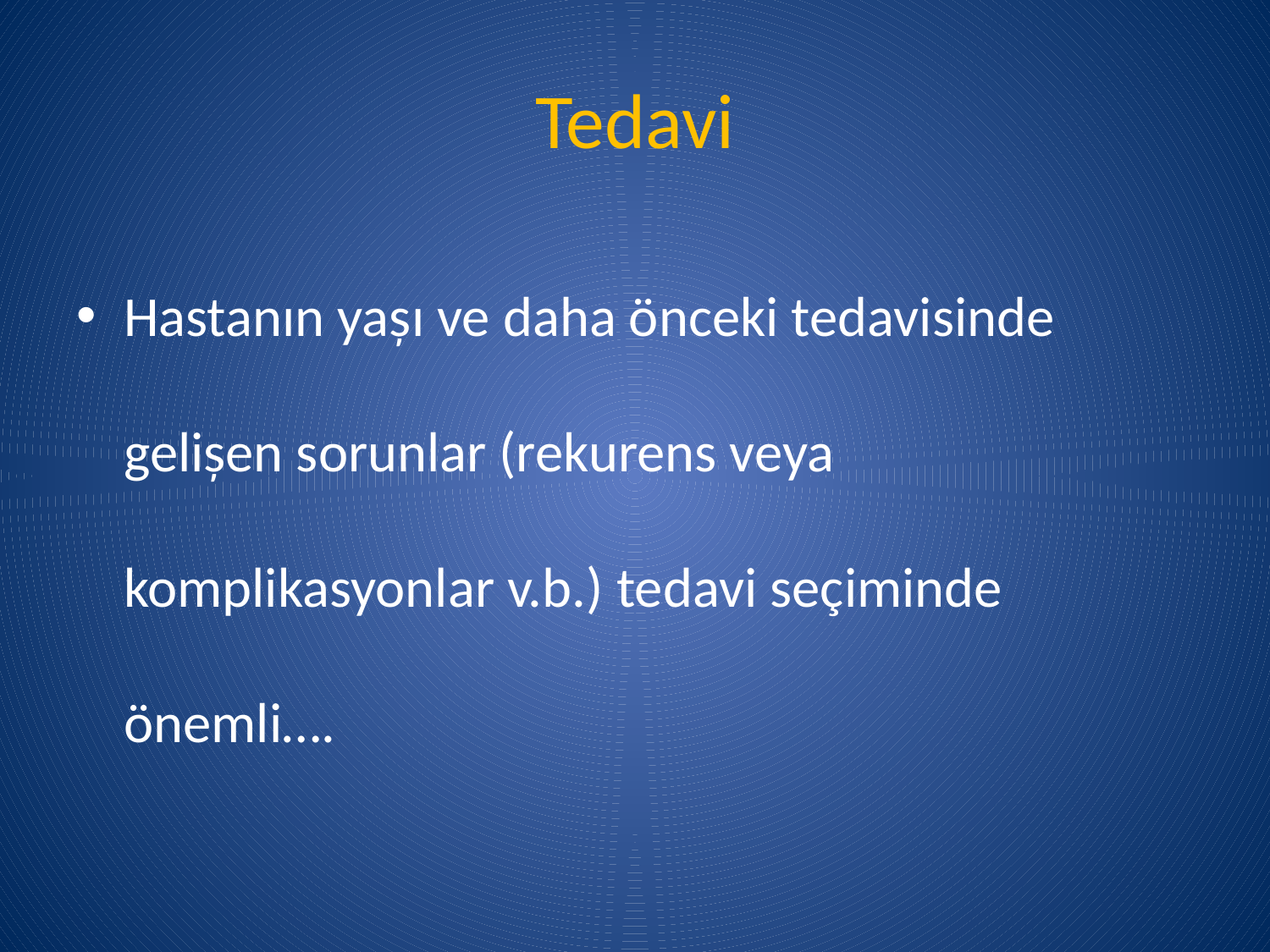

# Tedavi
Hastanın yașı ve daha önceki tedavisinde gelișen sorunlar (rekurens veya komplikasyonlar v.b.) tedavi seçiminde önemli….